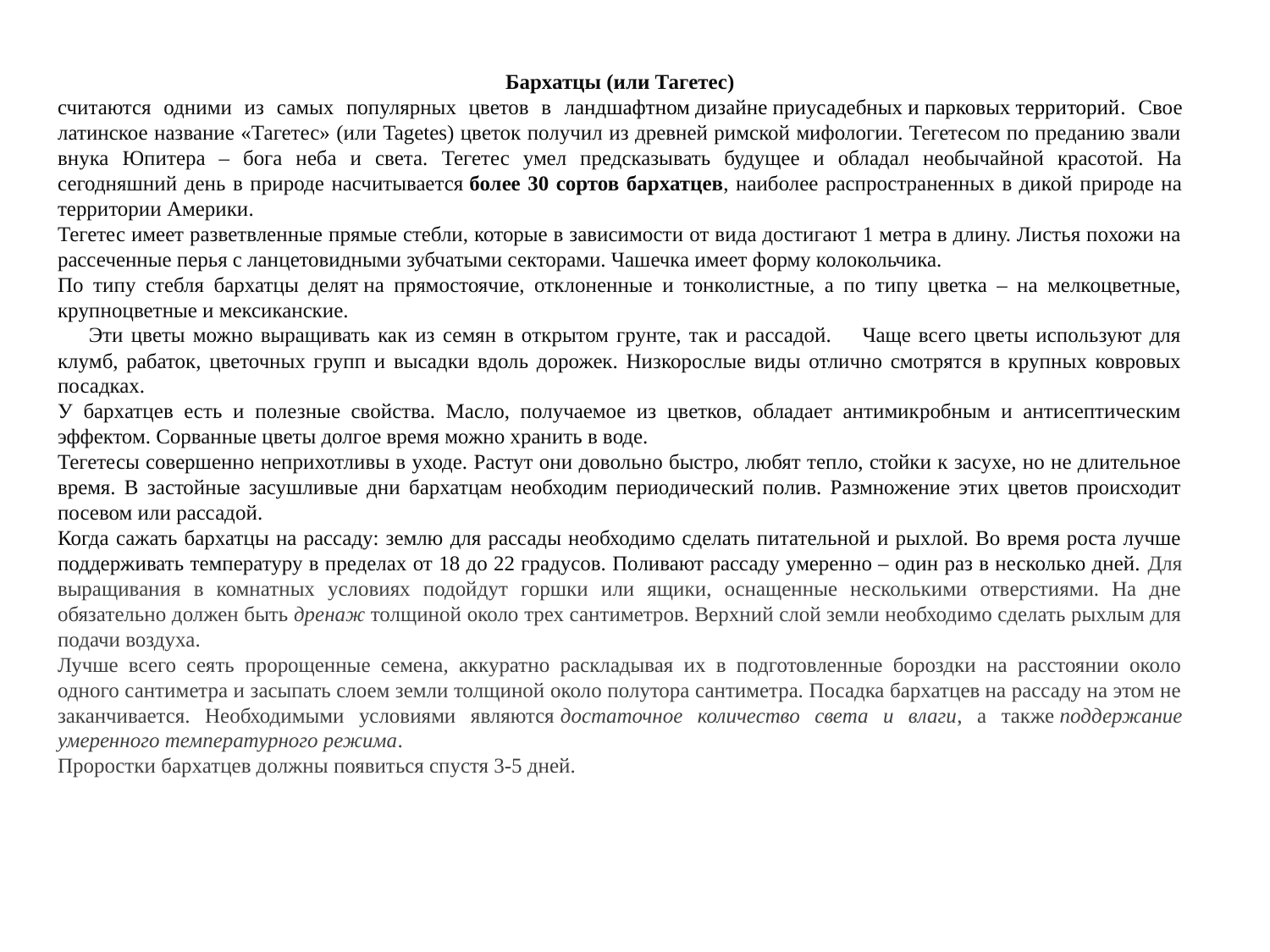

Бархатцы (или Тагетес)
считаются одними из самых популярных цветов в ландшафтном дизайне приусадебных и парковых территорий. Свое латинское название «Тагетес» (или Tagetes) цветок получил из древней римской мифологии. Тегетесом по преданию звали внука Юпитера – бога неба и света. Тегетес умел предсказывать будущее и обладал необычайной красотой. На сегодняшний день в природе насчитывается более 30 сортов бархатцев, наиболее распространенных в дикой природе на территории Америки.
Тегетес имеет разветвленные прямые стебли, которые в зависимости от вида достигают 1 метра в длину. Листья похожи на рассеченные перья с ланцетовидными зубчатыми секторами. Чашечка имеет форму колокольчика.
По типу стебля бархатцы делят на прямостоячие, отклоненные и тонколистные, а по типу цветка – на мелкоцветные, крупноцветные и мексиканские.
    Эти цветы можно выращивать как из семян в открытом грунте, так и рассадой.    Чаще всего цветы используют для клумб, рабаток, цветочных групп и высадки вдоль дорожек. Низкорослые виды отлично смотрятся в крупных ковровых посадках.
У бархатцев есть и полезные свойства. Масло, получаемое из цветков, обладает антимикробным и антисептическим эффектом. Сорванные цветы долгое время можно хранить в воде.
Тегетесы совершенно неприхотливы в уходе. Растут они довольно быстро, любят тепло, стойки к засухе, но не длительное время. В застойные засушливые дни бархатцам необходим периодический полив. Размножение этих цветов происходит посевом или рассадой.
Когда сажать бархатцы на рассаду: землю для рассады необходимо сделать питательной и рыхлой. Во время роста лучше поддерживать температуру в пределах от 18 до 22 градусов. Поливают рассаду умеренно – один раз в несколько дней. Для выращивания в комнатных условиях подойдут горшки или ящики, оснащенные несколькими отверстиями. На дне обязательно должен быть дренаж толщиной около трех сантиметров. Верхний слой земли необходимо сделать рыхлым для подачи воздуха.
Лучше всего сеять пророщенные семена, аккуратно раскладывая их в подготовленные бороздки на расстоянии около одного сантиметра и засыпать слоем земли толщиной около полутора сантиметра. Посадка бархатцев на рассаду на этом не заканчивается. Необходимыми условиями являются достаточное количество света и влаги, а также поддержание умеренного температурного режима.
Проростки бархатцев должны появиться спустя 3-5 дней.